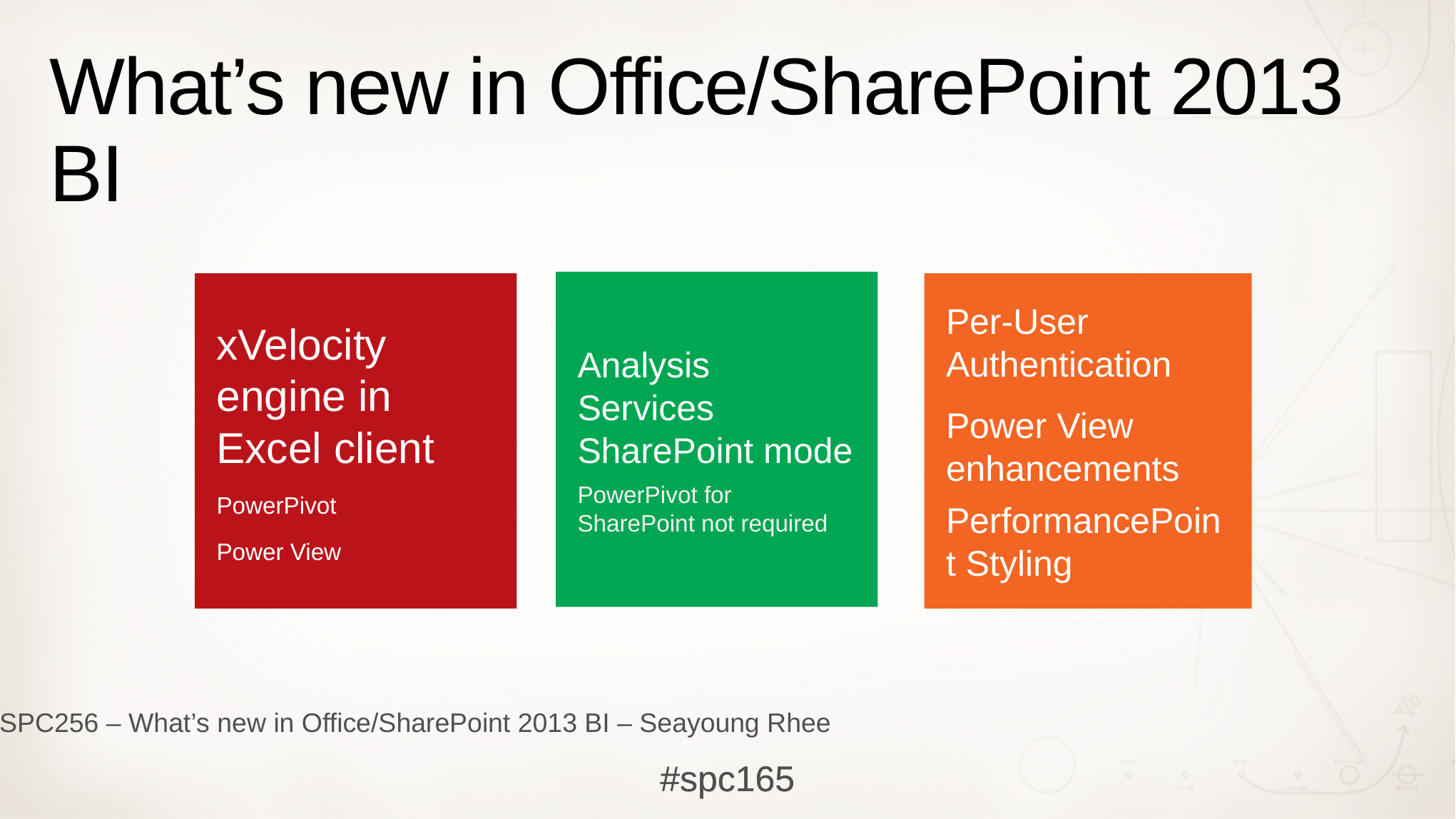

# What’s new in Office/SharePoint 2013 BI
Analysis Services SharePoint mode
PowerPivot for SharePoint not required
xVelocity engine in Excel client
PowerPivot
Power View
Per-User Authentication
Power View enhancements
PerformancePoint Styling
SPC256 – What’s new in Office/SharePoint 2013 BI – Seayoung Rhee